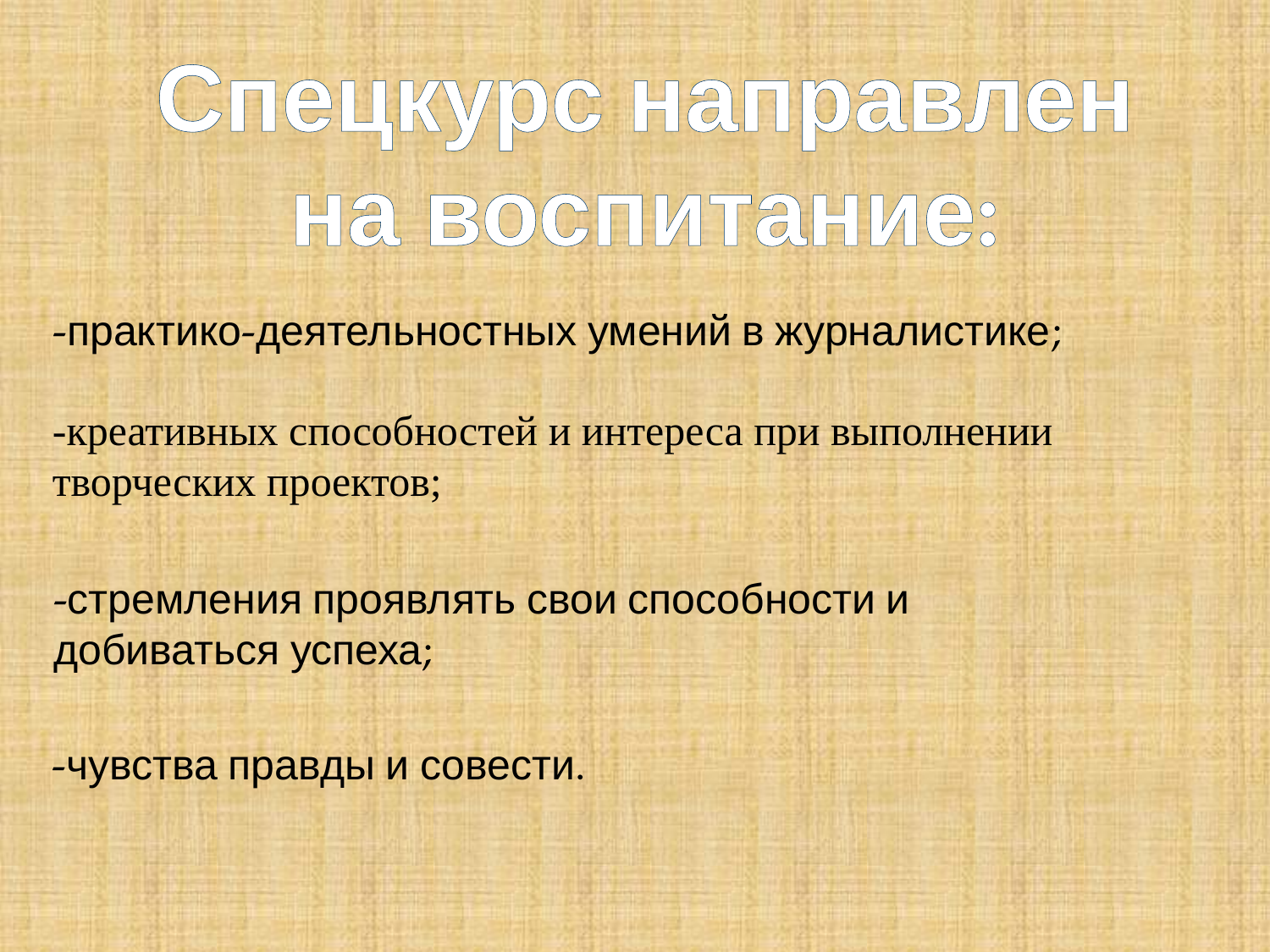

Спецкурс направлен
на воспитание:
-практико-деятельностных умений в журналистике;
-креативных способностей и интереса при выполнении творческих проектов;
-стремления проявлять свои способности и добиваться успеха;
-чувства правды и совести.